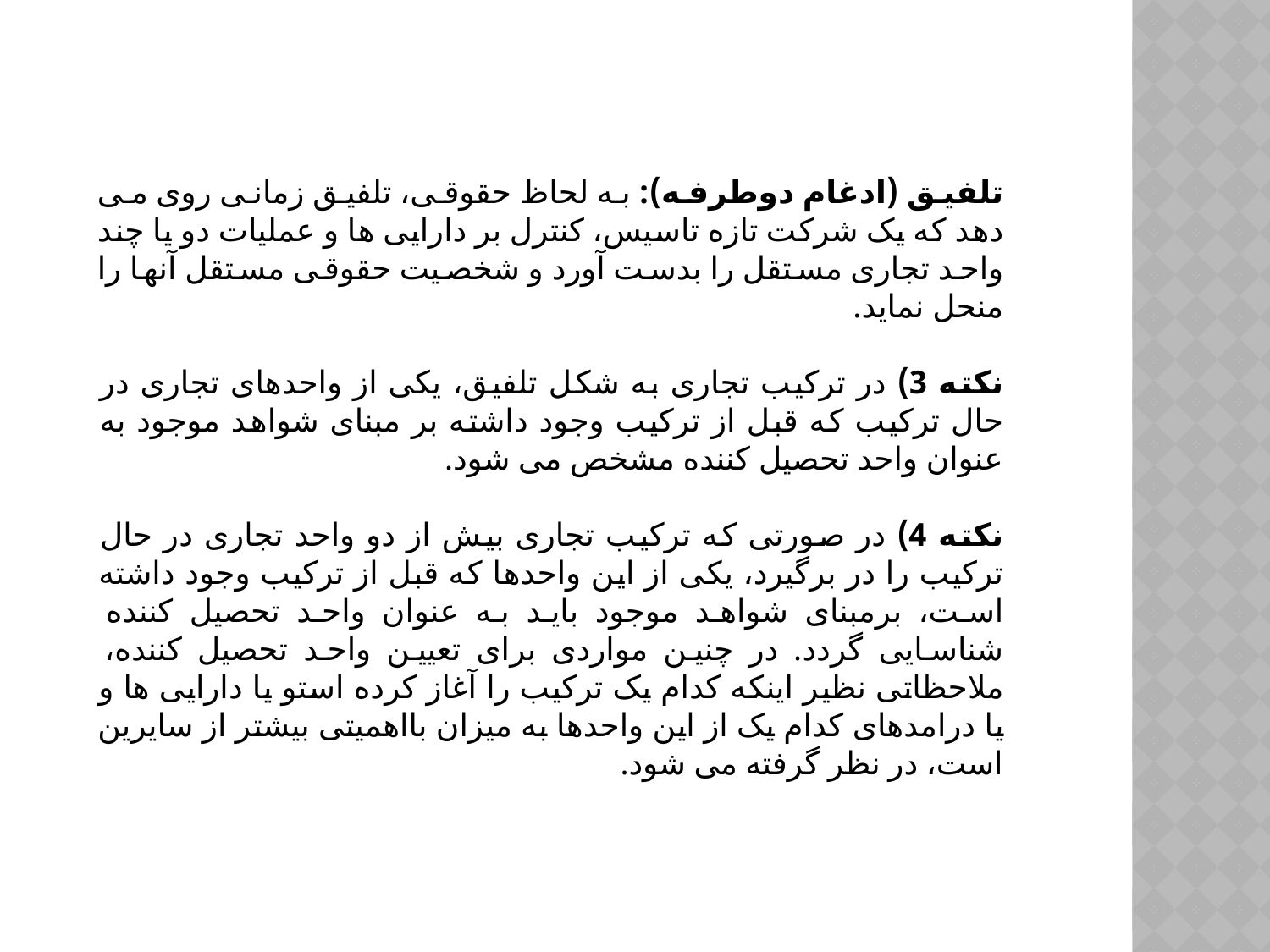

تلفیق (ادغام دوطرفه): به لحاظ حقوقی، تلفیق زمانی روی می دهد که یک شرکت تازه تاسیس، کنترل بر دارایی ها و عملیات دو یا چند واحد تجاری مستقل را بدست آورد و شخصیت حقوقی مستقل آنها را منحل نماید.

نکته 3) در ترکیب تجاری به شکل تلفیق، یکی از واحدهای تجاری در حال ترکیب که قبل از ترکیب وجود داشته بر مبنای شواهد موجود به عنوان واحد تحصیل کننده مشخص می شود.

نکته 4) در صورتی که ترکیب تجاری بیش از دو واحد تجاری در حال ترکیب را در برگیرد، یکی از این واحدها که قبل از ترکیب وجود داشته است، برمبنای شواهد موجود باید به عنوان واحد تحصیل کننده شناسایی گردد. در چنین مواردی برای تعیین واحد تحصیل کننده، ملاحظاتی نظیر اینکه کدام یک ترکیب را آغاز کرده استو یا دارایی ها و یا درامدهای کدام یک از این واحدها به میزان بااهمیتی بیشتر از سایرین است، در نظر گرفته می شود.